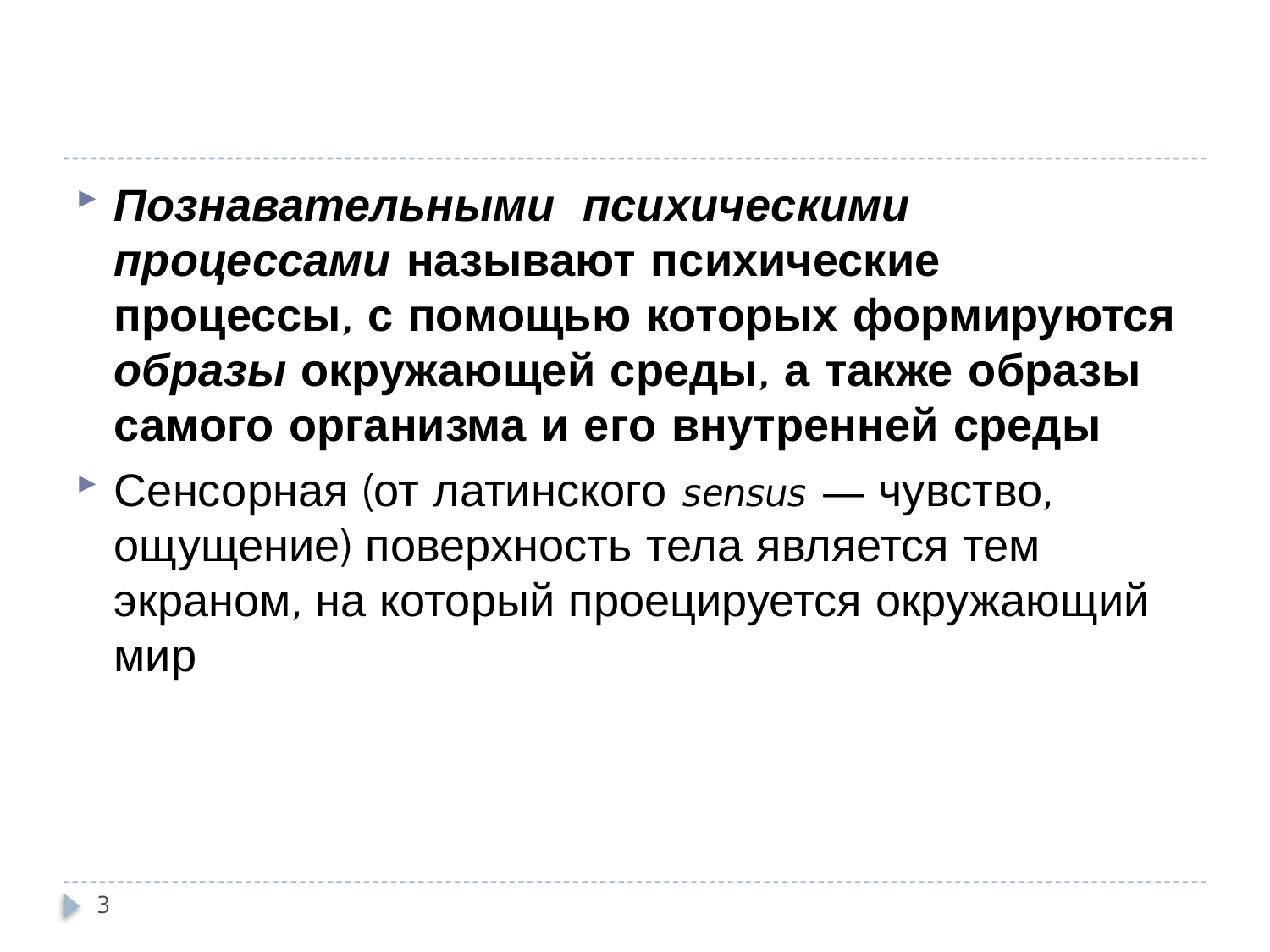

#
Познавательными  психическими процессами называют психические процессы, с помощью которых формируются образы окружающей среды, а также образы самого организма и его внутренней среды
Сенсорная (от латинского sensus — чувство, ощущение) поверхность тела является тем экраном, на который проецируется окружающий мир
3